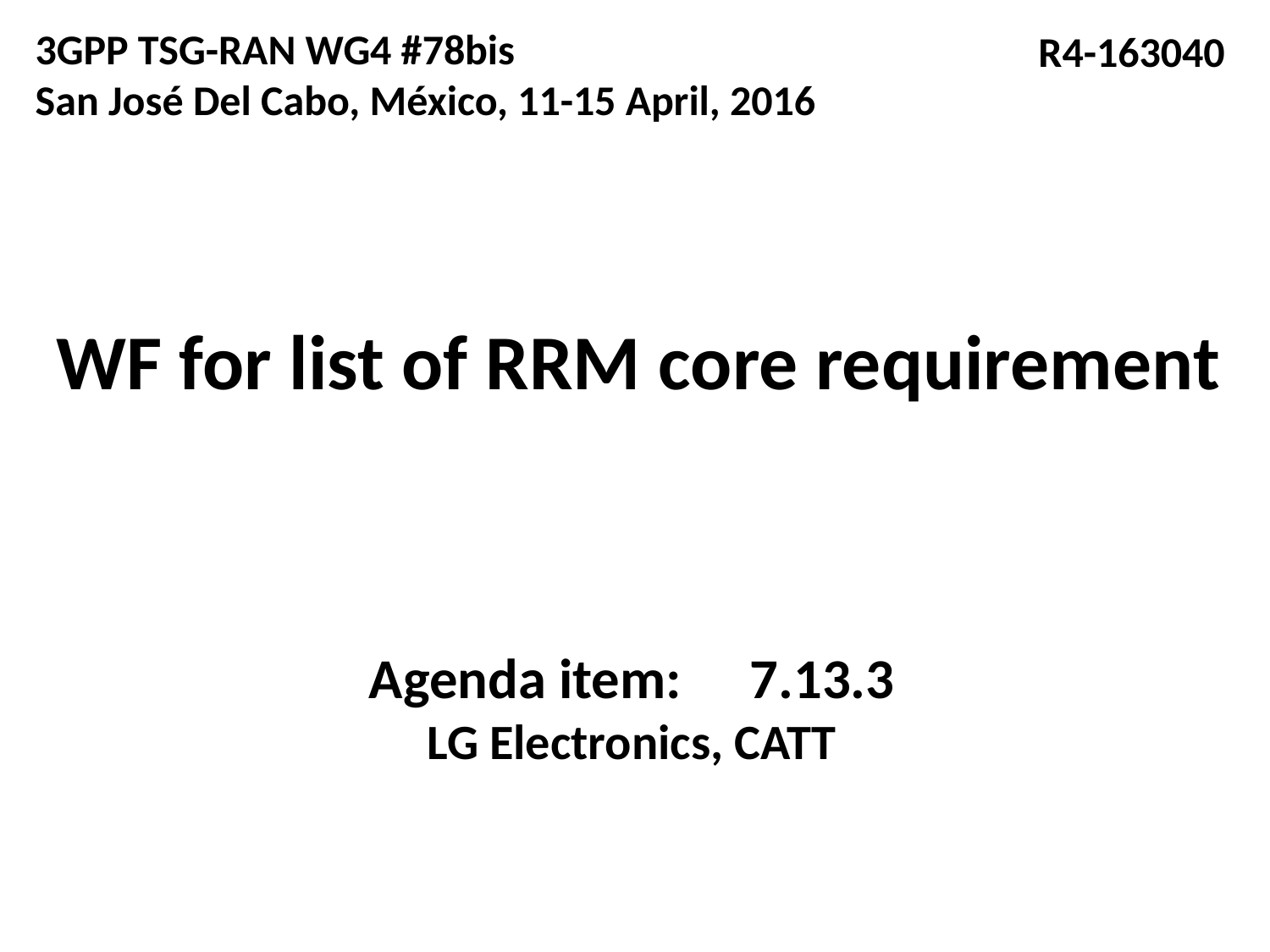

3GPP TSG-RAN WG4 #78bis
San José Del Cabo, México, 11-15 April, 2016
R4-163040
WF for list of RRM core requirement
Agenda item:	7.13.3
LG Electronics, CATT